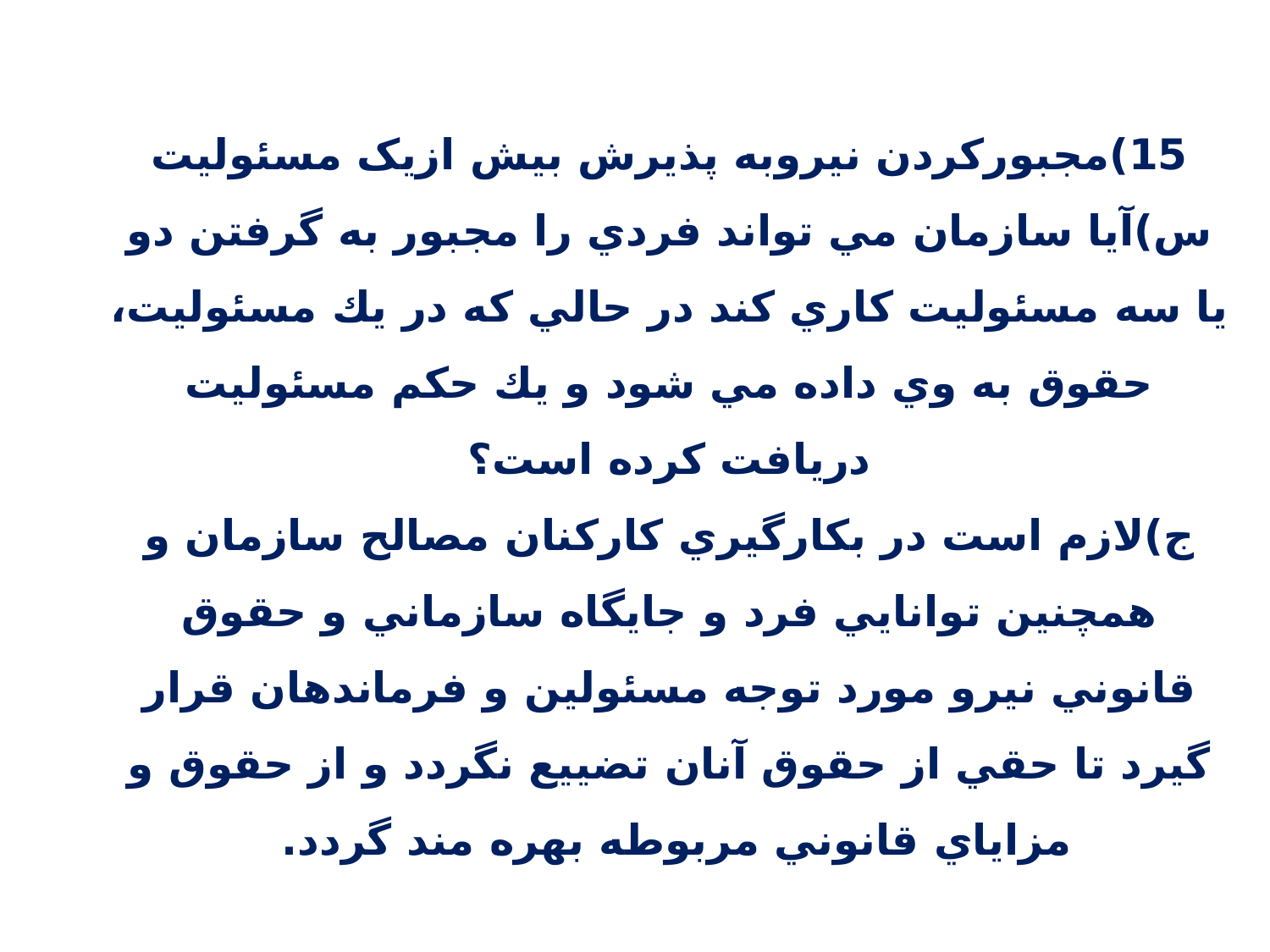

15)مجبورکردن نیروبه پذیرش بیش ازیک مسئولیت
س)آيا سازمان مي تواند فردي را مجبور به گرفتن دو يا سه مسئوليت كاري كند در حالي كه در يك مسئوليت، حقوق به وي داده مي شود و يك حكم مسئوليت دريافت كرده است؟
ج)لازم است در بكارگيري كاركنان مصالح سازمان و همچنين توانايي فرد و جايگاه سازماني و حقوق قانوني نيرو مورد توجه مسئولين و فرماندهان قرار گيرد تا حقي از حقوق آنان تضييع نگردد و از حقوق و مزاياي قانوني مربوطه بهره مند گردد.